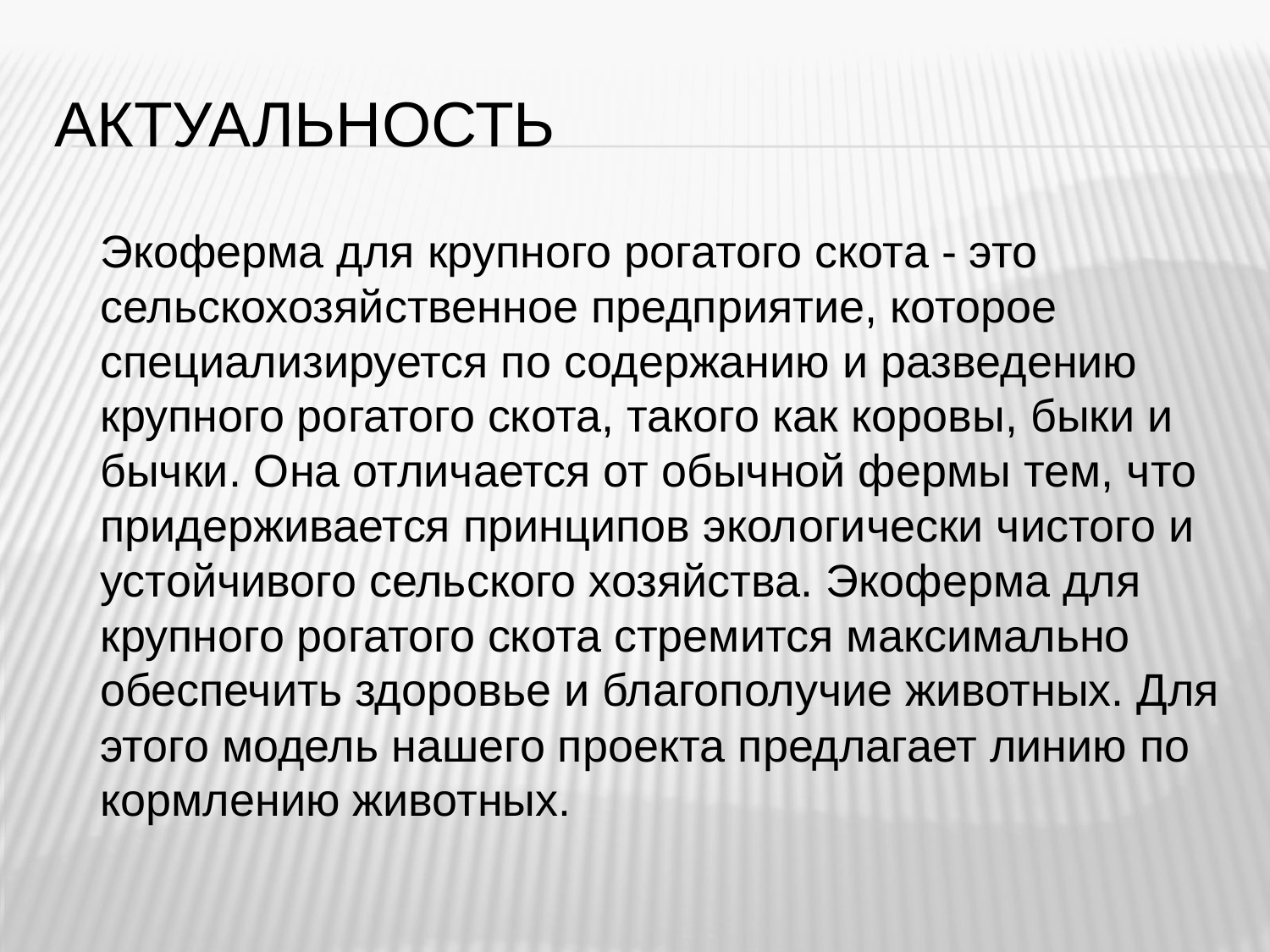

# Актуальность
		Экоферма для крупного рогатого скота - это сельскохозяйственное предприятие, которое специализируется по содержанию и разведению крупного рогатого скота, такого как коровы, быки и бычки. Она отличается от обычной фермы тем, что  придерживается принципов экологически чистого и устойчивого сельского хозяйства. Экоферма для крупного рогатого скота стремится максимально обеспечить здоровье и благополучие животных. Для этого модель нашего проекта предлагает линию по кормлению животных.